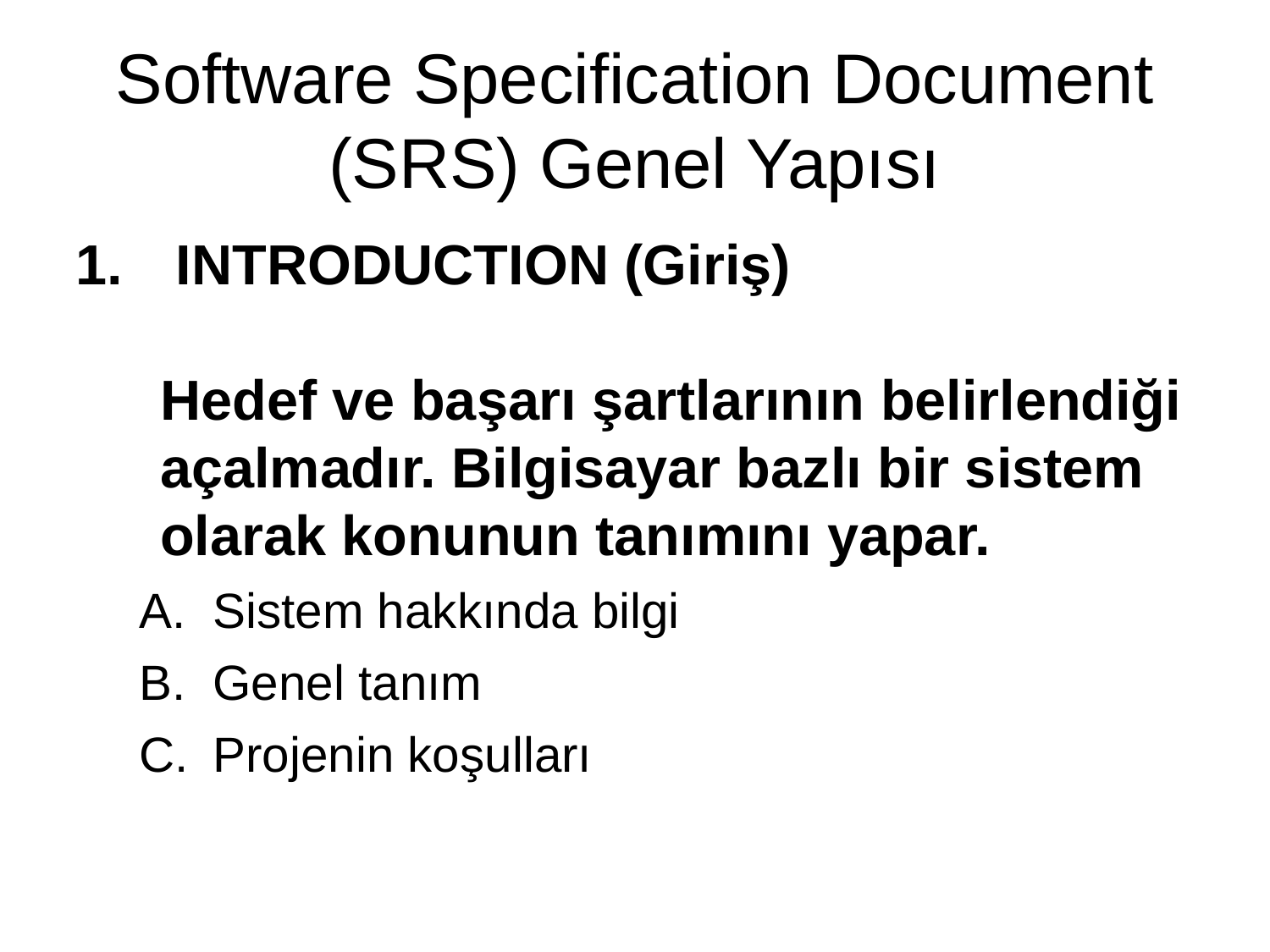

# Software Specification Document (SRS) Genel Yapısı
 INTRODUCTION (Giriş)
Hedef ve başarı şartlarının belirlendiği açalmadır. Bilgisayar bazlı bir sistem olarak konunun tanımını yapar.
Sistem hakkında bilgi
Genel tanım
Projenin koşulları